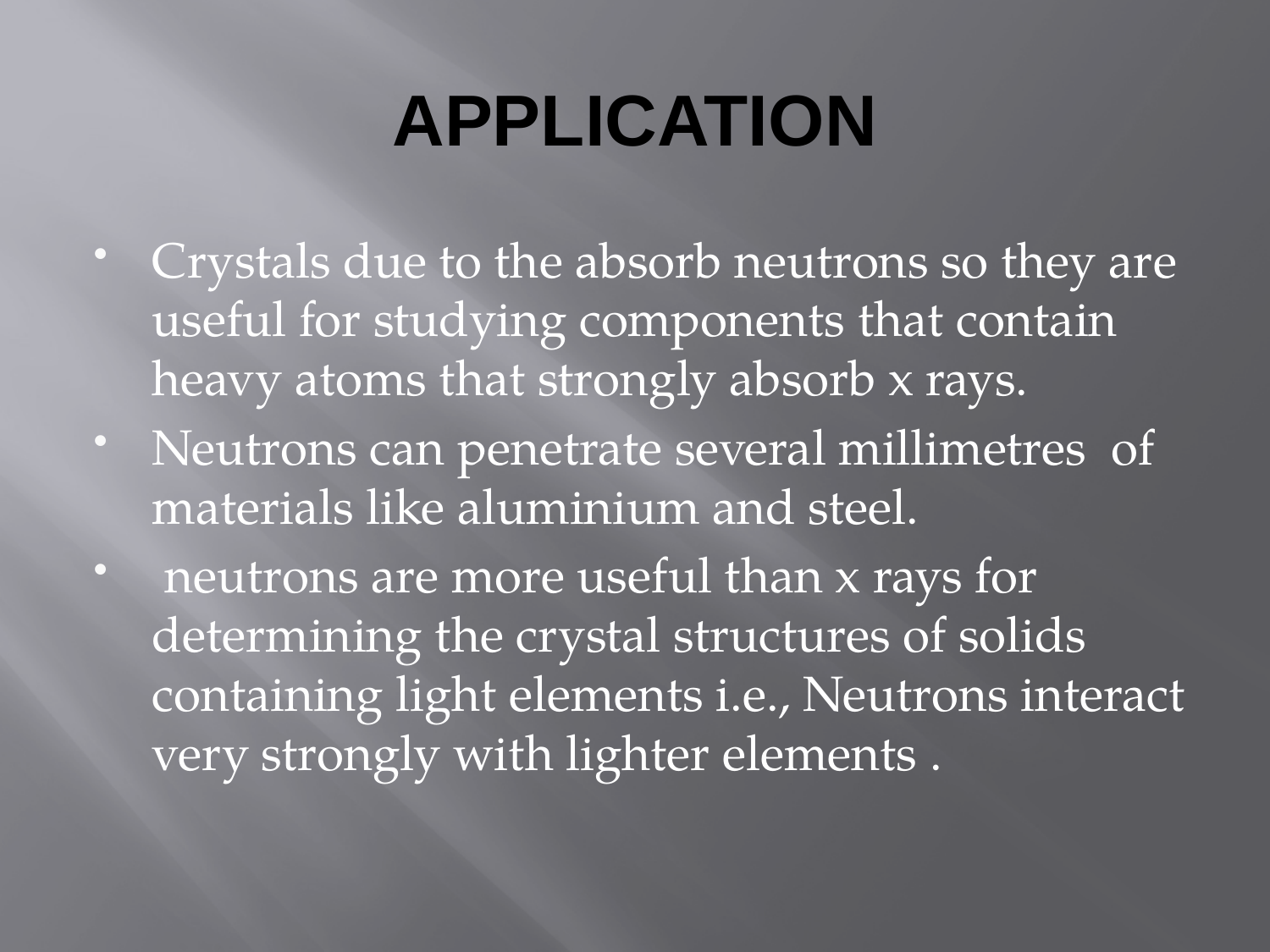

# APPLICATION
Crystals due to the absorb neutrons so they are useful for studying components that contain heavy atoms that strongly absorb x rays.
Neutrons can penetrate several millimetres  of materials like aluminium and steel.
 neutrons are more useful than x rays for determining the crystal structures of solids containing light elements i.e., Neutrons interact very strongly with lighter elements .